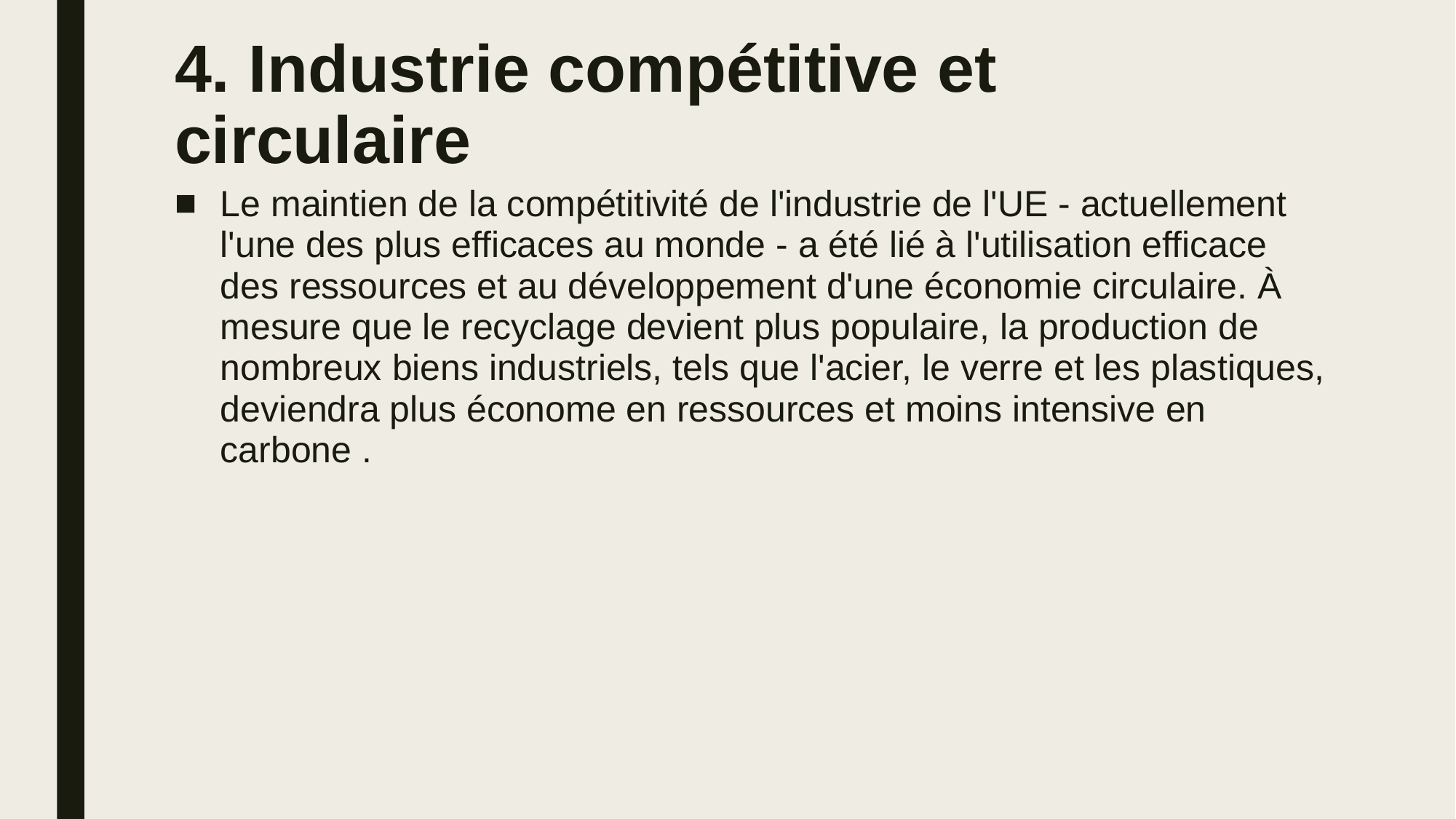

# 4. Industrie compétitive et circulaire
Le maintien de la compétitivité de l'industrie de l'UE - actuellement l'une des plus efficaces au monde - a été lié à l'utilisation efficace des ressources et au développement d'une économie circulaire. À mesure que le recyclage devient plus populaire, la production de nombreux biens industriels, tels que l'acier, le verre et les plastiques, deviendra plus économe en ressources et moins intensive en carbone .